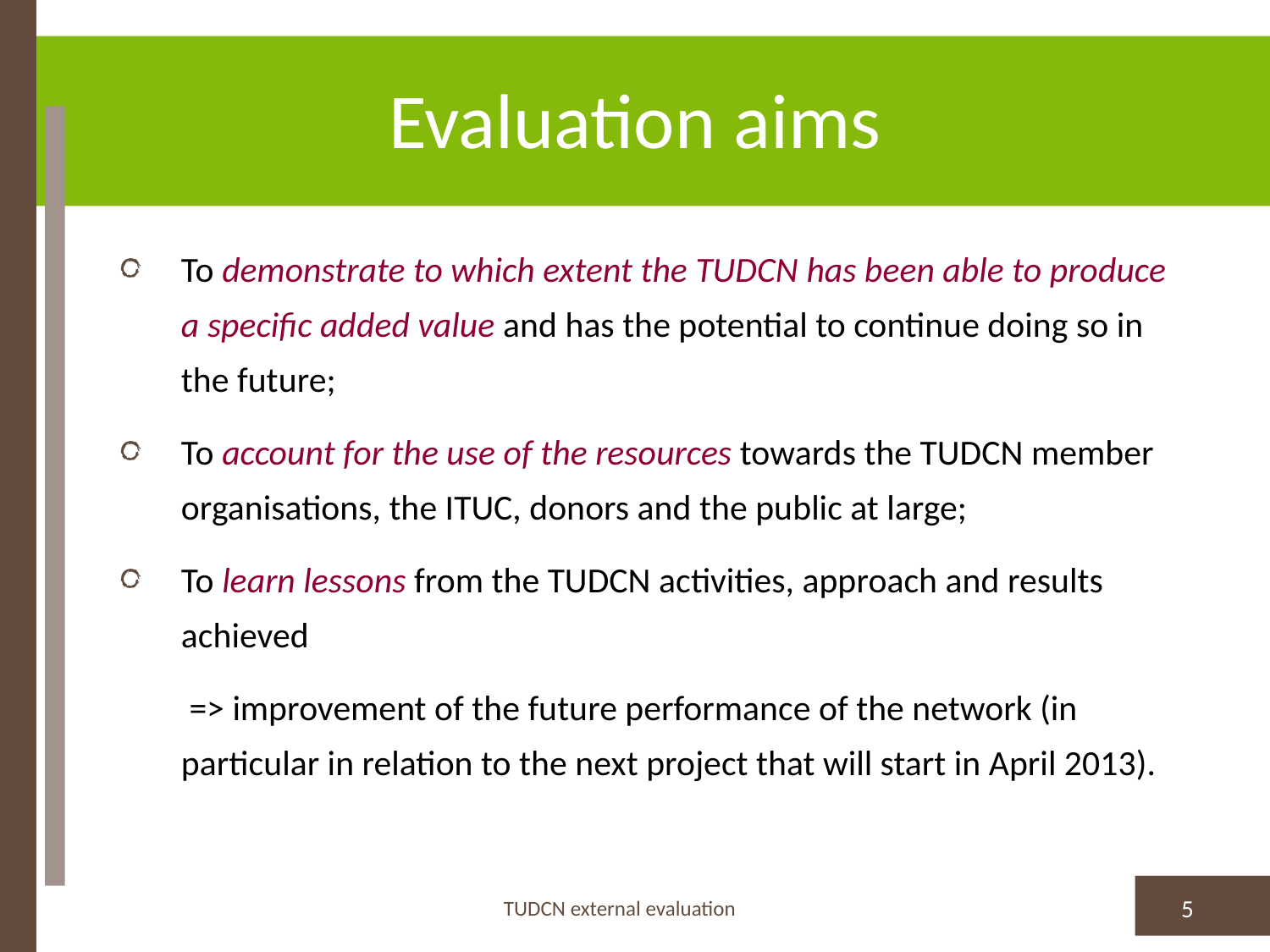

# Evaluation aims
To demonstrate to which extent the TUDCN has been able to produce a specific added value and has the potential to continue doing so in the future;
To account for the use of the resources towards the TUDCN member organisations, the ITUC, donors and the public at large;
To learn lessons from the TUDCN activities, approach and results achieved
 => improvement of the future performance of the network (in particular in relation to the next project that will start in April 2013).

TUDCN external evaluation
5